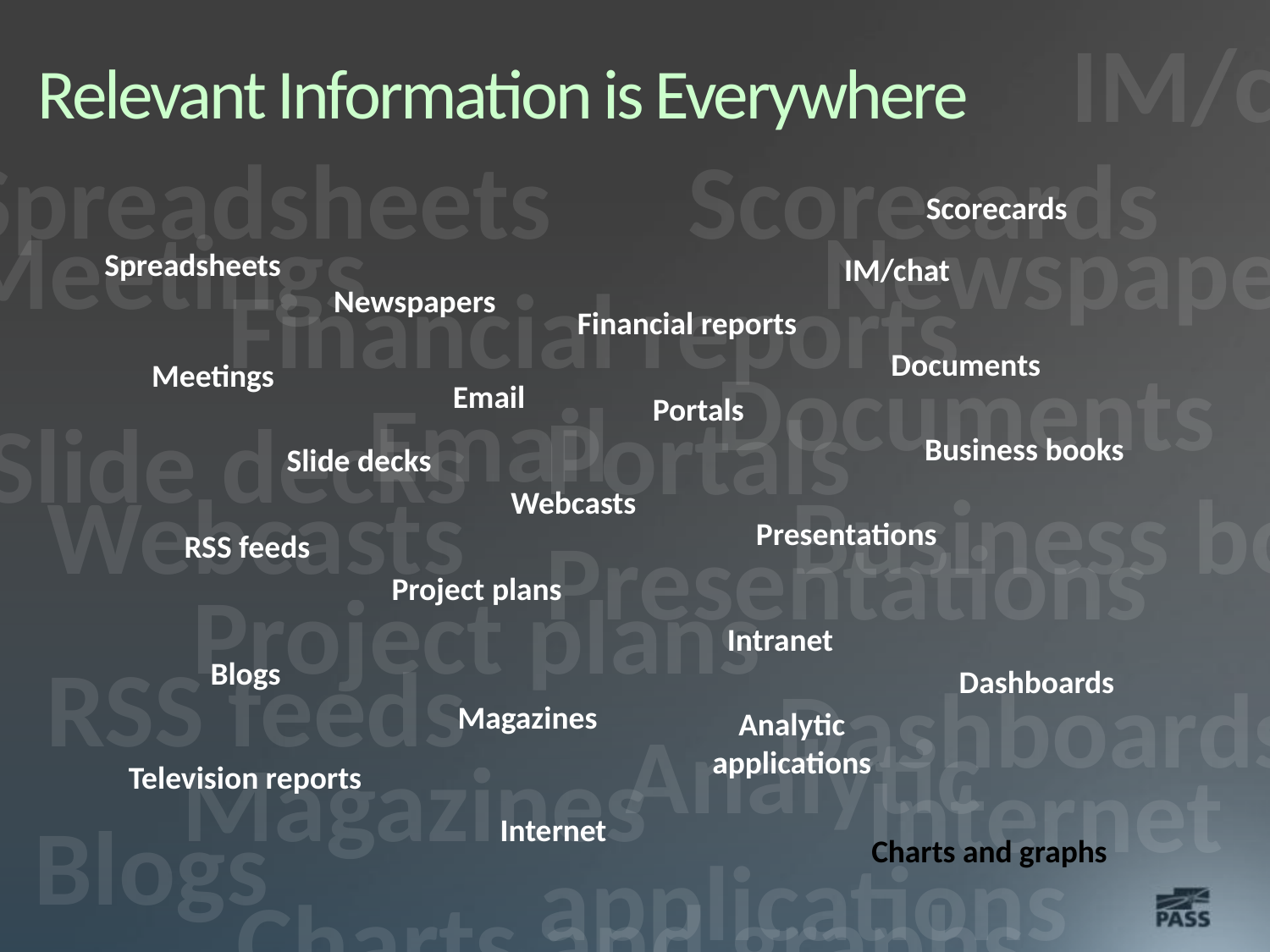

IM/chat
# Relevant Information is Everywhere
Spreadsheets
Scorecards
Scorecards
Meetings
Newspapers
Spreadsheets
IM/chat
Financial reports
Newspapers
Financial reports
Documents
Documents
Meetings
Email
Email
Portals
Portals
Slide decks
Business books
Slide decks
Webcasts
Business books
Webcasts
Presentations
Presentations
RSS feeds
Project plans
Project plans
Intranet
Intranet
RSS feeds
Blogs
Dashboards
Dashboards
Magazines
Analytic applications
Analytic applications
Magazines
Internet
Television reports
Television reports
Blogs
Internet
Charts and graphs
Charts and graphs